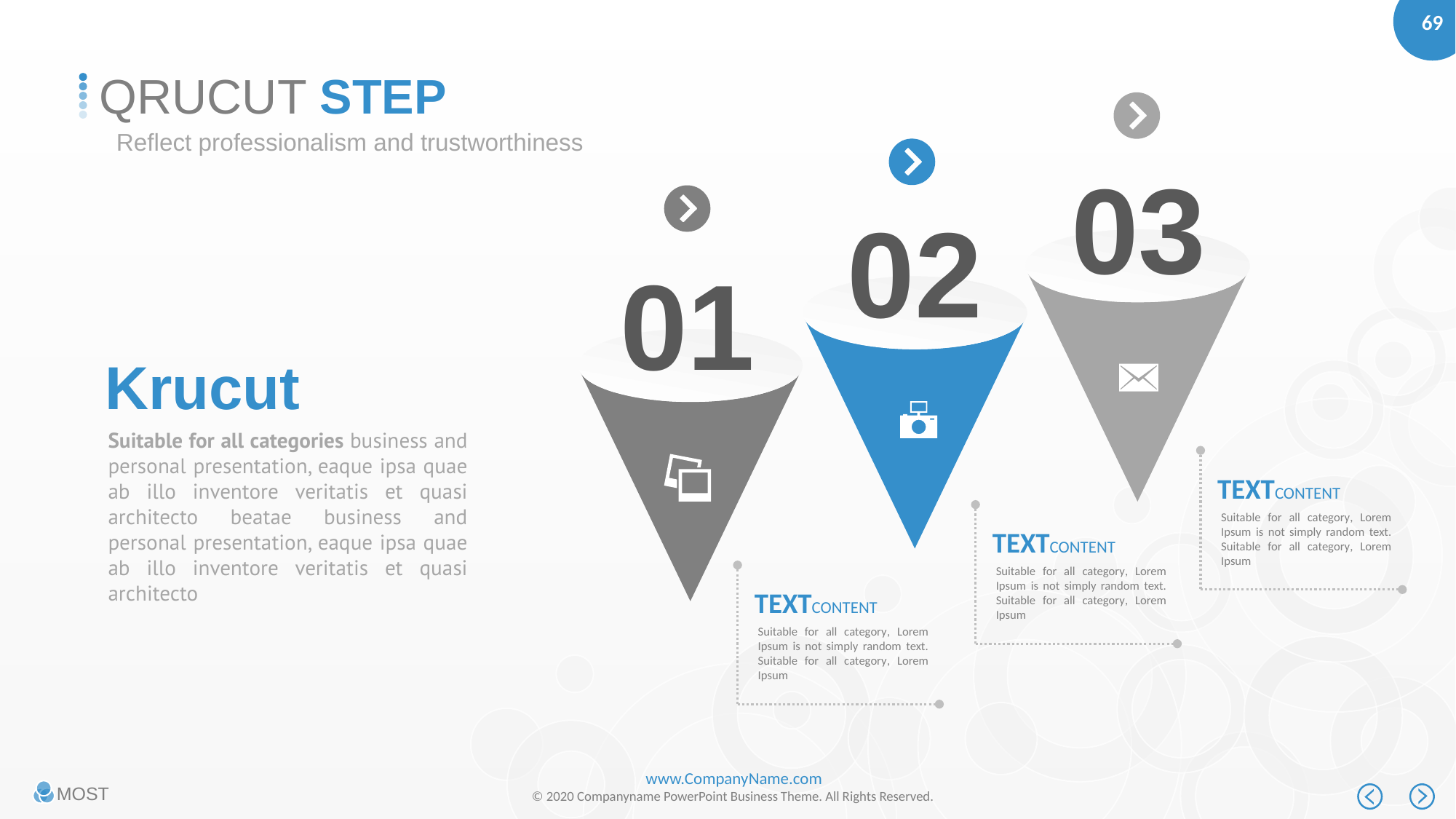

QRUCUT STEP

Reflect professionalism and trustworthiness

03

02

01

Krucut

Suitable for all categories business and personal presentation, eaque ipsa quae ab illo inventore veritatis et quasi architecto beatae business and personal presentation, eaque ipsa quae ab illo inventore veritatis et quasi architecto

TEXTCONTENT
Suitable for all category, Lorem Ipsum is not simply random text. Suitable for all category, Lorem Ipsum
TEXTCONTENT
Suitable for all category, Lorem Ipsum is not simply random text. Suitable for all category, Lorem Ipsum
TEXTCONTENT
Suitable for all category, Lorem Ipsum is not simply random text. Suitable for all category, Lorem Ipsum